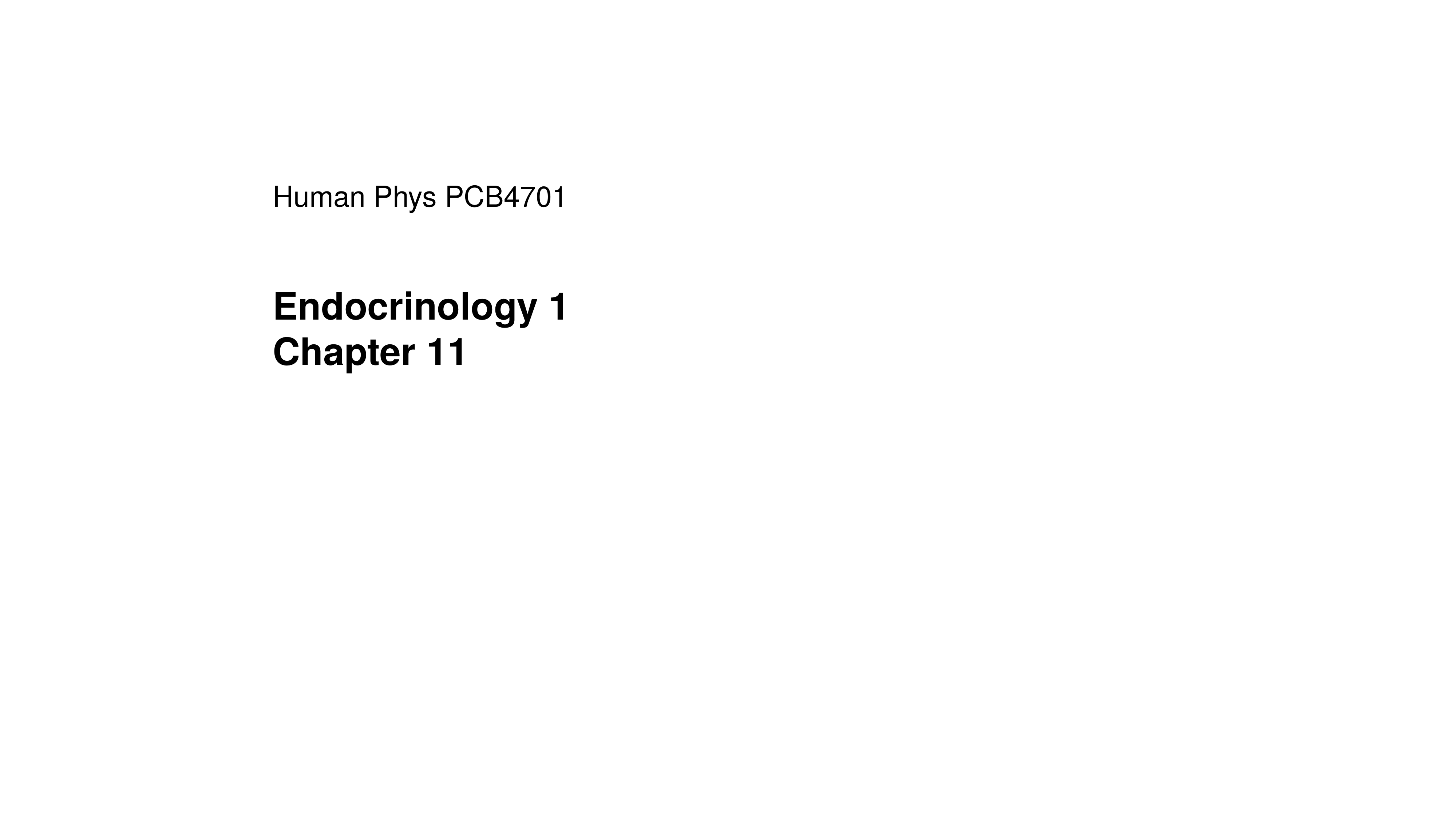

Human Phys PCB4701

Endocrinology 1
Chapter 11